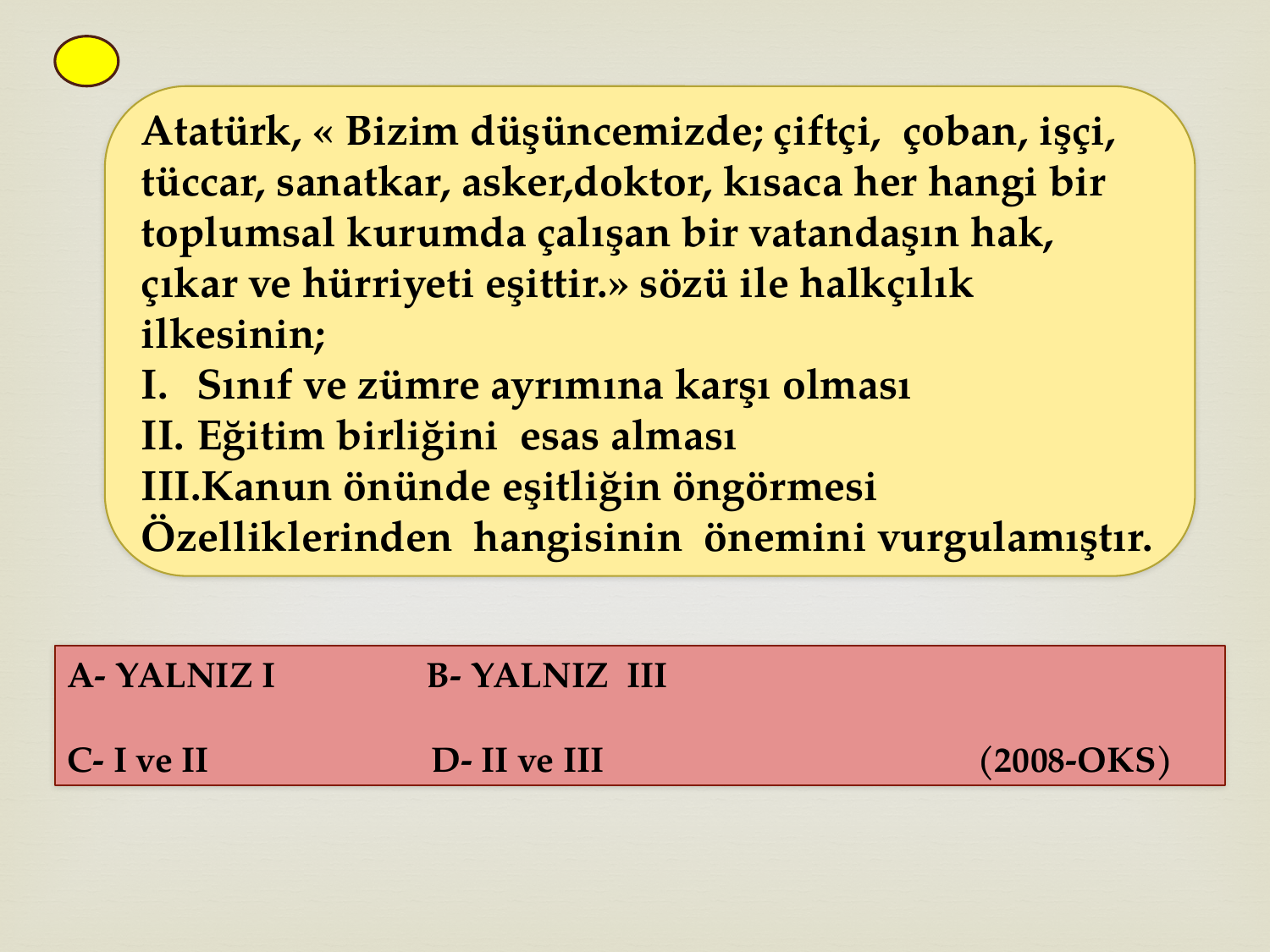

Atatürk, « Bizim düşüncemizde; çiftçi,  çoban, işçi, tüccar, sanatkar, asker,doktor, kısaca her hangi bir toplumsal kurumda çalışan bir vatandaşın hak, çıkar ve hürriyeti eşittir.» sözü ile halkçılık ilkesinin;
Sınıf ve zümre ayrımına karşı olması
Eğitim birliğini  esas alması
Kanun önünde eşitliğin öngörmesi
Özelliklerinden  hangisinin  önemini vurgulamıştır.
A- YALNIZ I                 B- YALNIZ  III

C- I ve II                         D- II ve III                                          (2008-OKS)